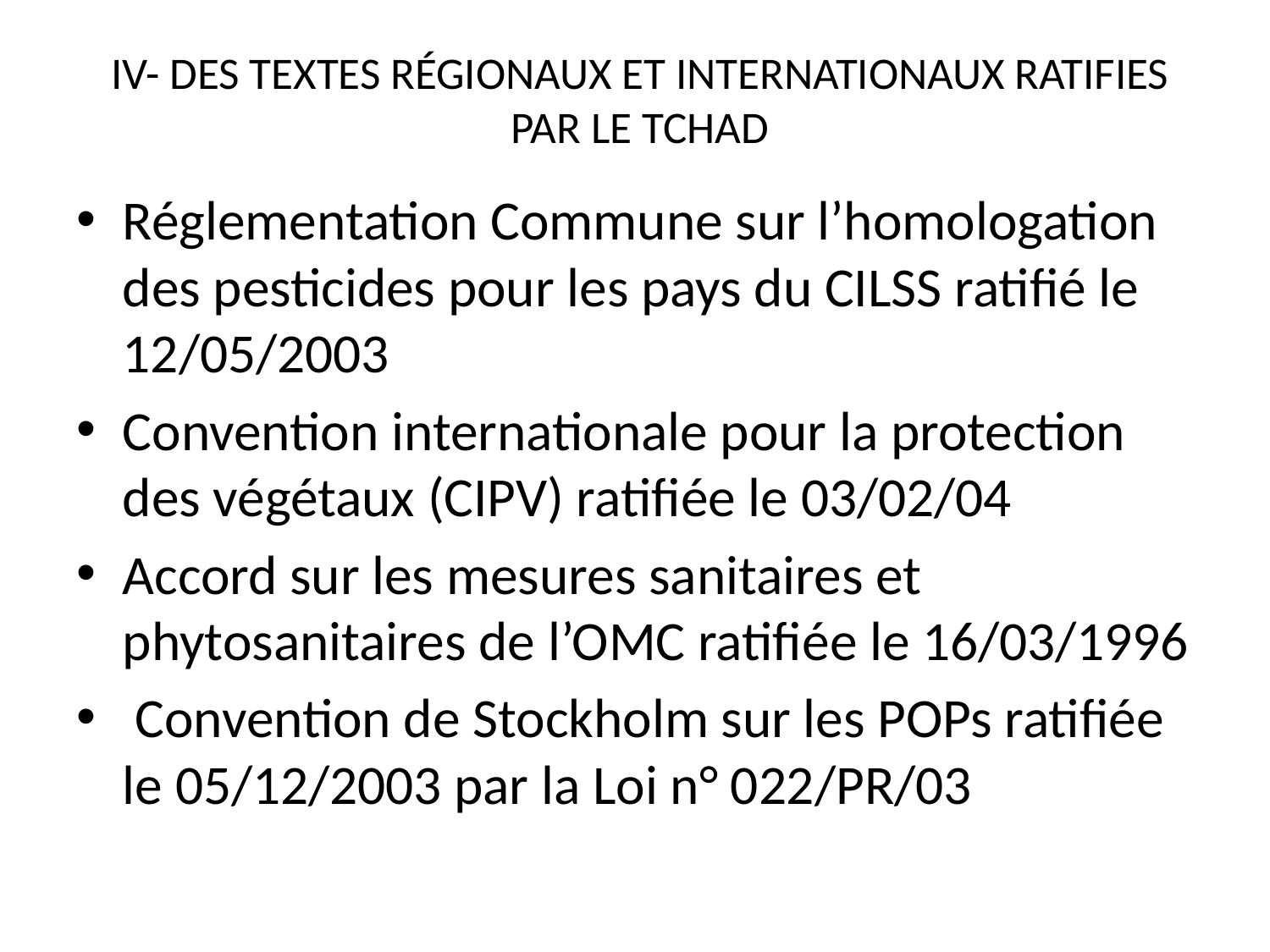

# IV- DES TEXTES RÉGIONAUX ET INTERNATIONAUX RATIFIES PAR LE TCHAD
Réglementation Commune sur l’homologation des pesticides pour les pays du CILSS ratifié le 12/05/2003
Convention internationale pour la protection des végétaux (CIPV) ratifiée le 03/02/04
Accord sur les mesures sanitaires et phytosanitaires de l’OMC ratifiée le 16/03/1996
 Convention de Stockholm sur les POPs ratifiée le 05/12/2003 par la Loi n° 022/PR/03